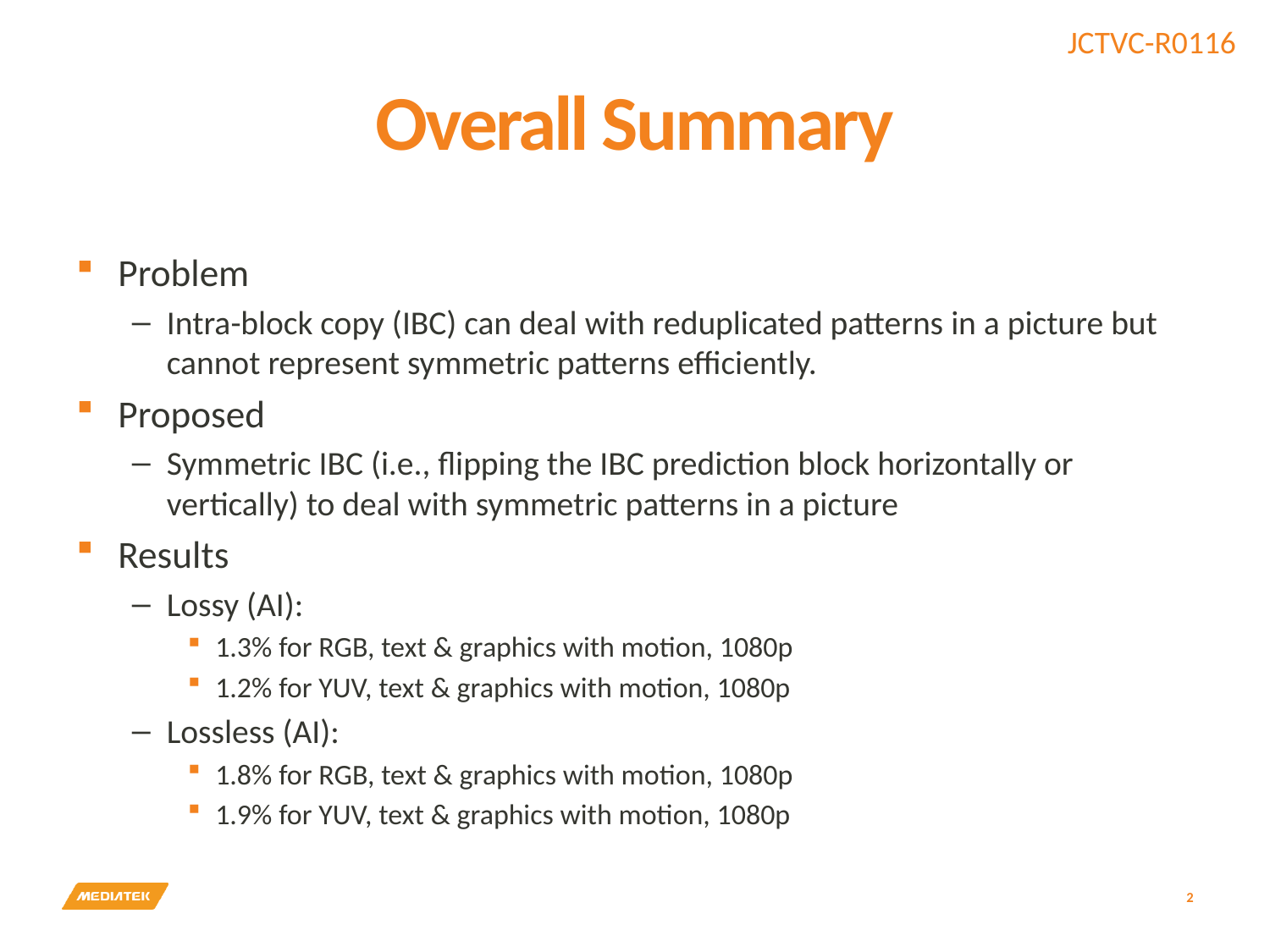

# Overall Summary
Problem
Intra-block copy (IBC) can deal with reduplicated patterns in a picture but cannot represent symmetric patterns efficiently.
Proposed
Symmetric IBC (i.e., flipping the IBC prediction block horizontally or vertically) to deal with symmetric patterns in a picture
Results
Lossy (AI):
1.3% for RGB, text & graphics with motion, 1080p
1.2% for YUV, text & graphics with motion, 1080p
Lossless (AI):
1.8% for RGB, text & graphics with motion, 1080p
1.9% for YUV, text & graphics with motion, 1080p
2